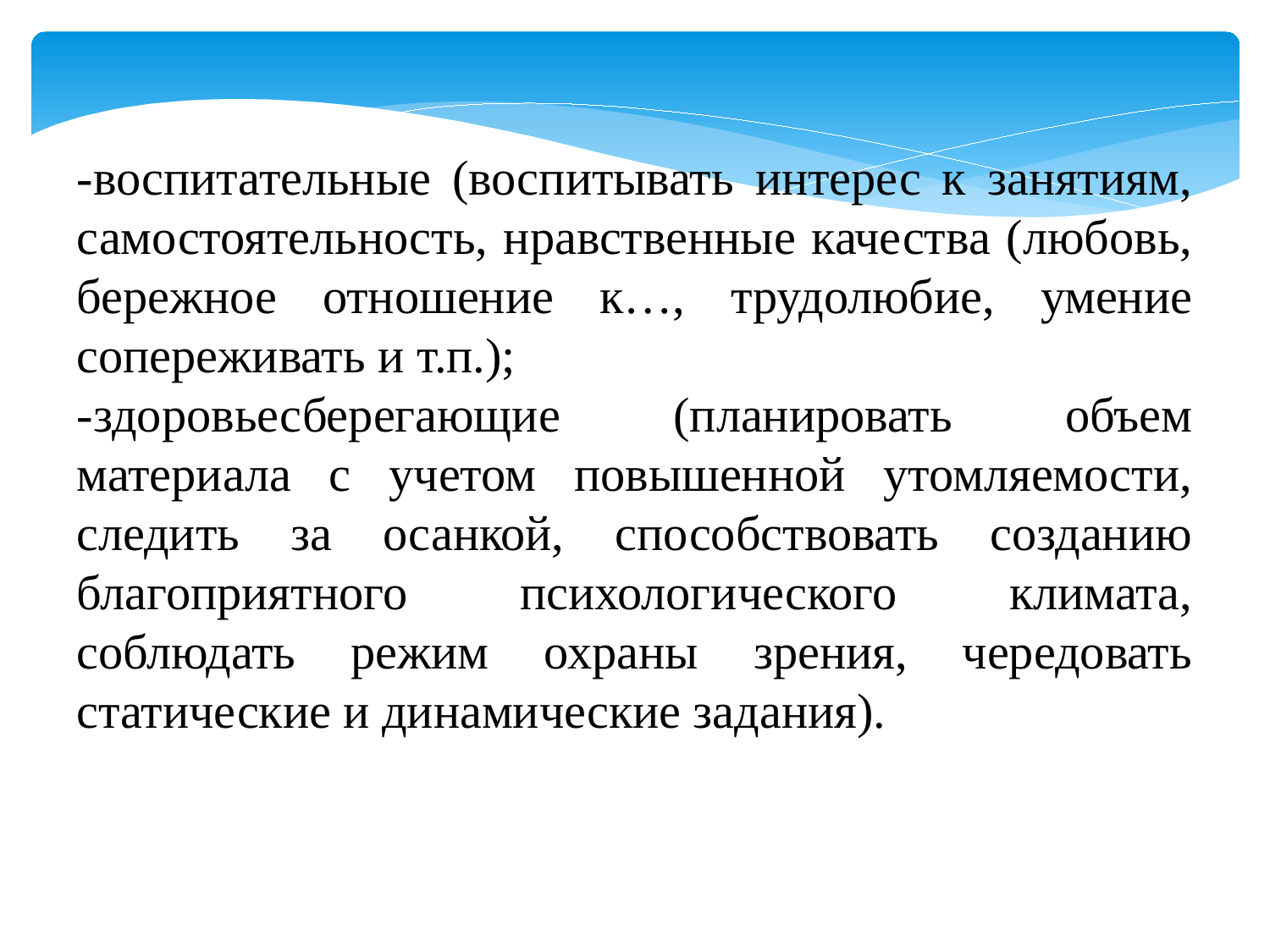

-воспитательные (воспитывать интерес к занятиям, самостоятельность, нравственные качества (любовь, бережное отношение к…, трудолюбие, умение сопереживать и т.п.);
-здоровьесберегающие (планировать объем материала с учетом повышенной утомляемости, следить за осанкой, способствовать созданию благоприятного психологического климата, соблюдать режим охраны зрения, чередовать статические и динамические задания).